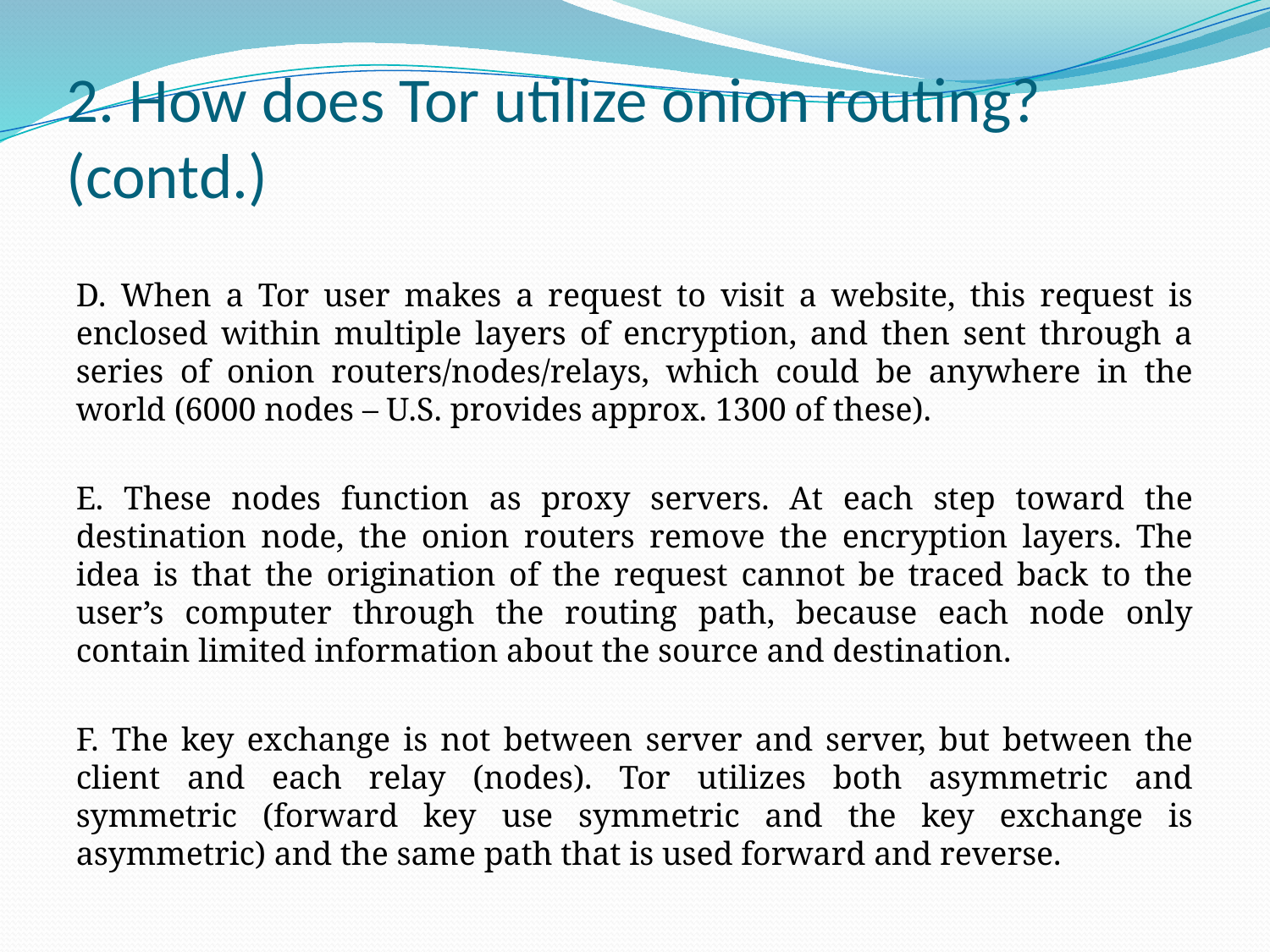

# 2. How does Tor utilize onion routing? (contd.)
D. When a Tor user makes a request to visit a website, this request is enclosed within multiple layers of encryption, and then sent through a series of onion routers/nodes/relays, which could be anywhere in the world (6000 nodes – U.S. provides approx. 1300 of these).

E. These nodes function as proxy servers. At each step toward the destination node, the onion routers remove the encryption layers. The idea is that the origination of the request cannot be traced back to the user’s computer through the routing path, because each node only contain limited information about the source and destination.

F. The key exchange is not between server and server, but between the client and each relay (nodes). Tor utilizes both asymmetric and symmetric (forward key use symmetric and the key exchange is asymmetric) and the same path that is used forward and reverse.